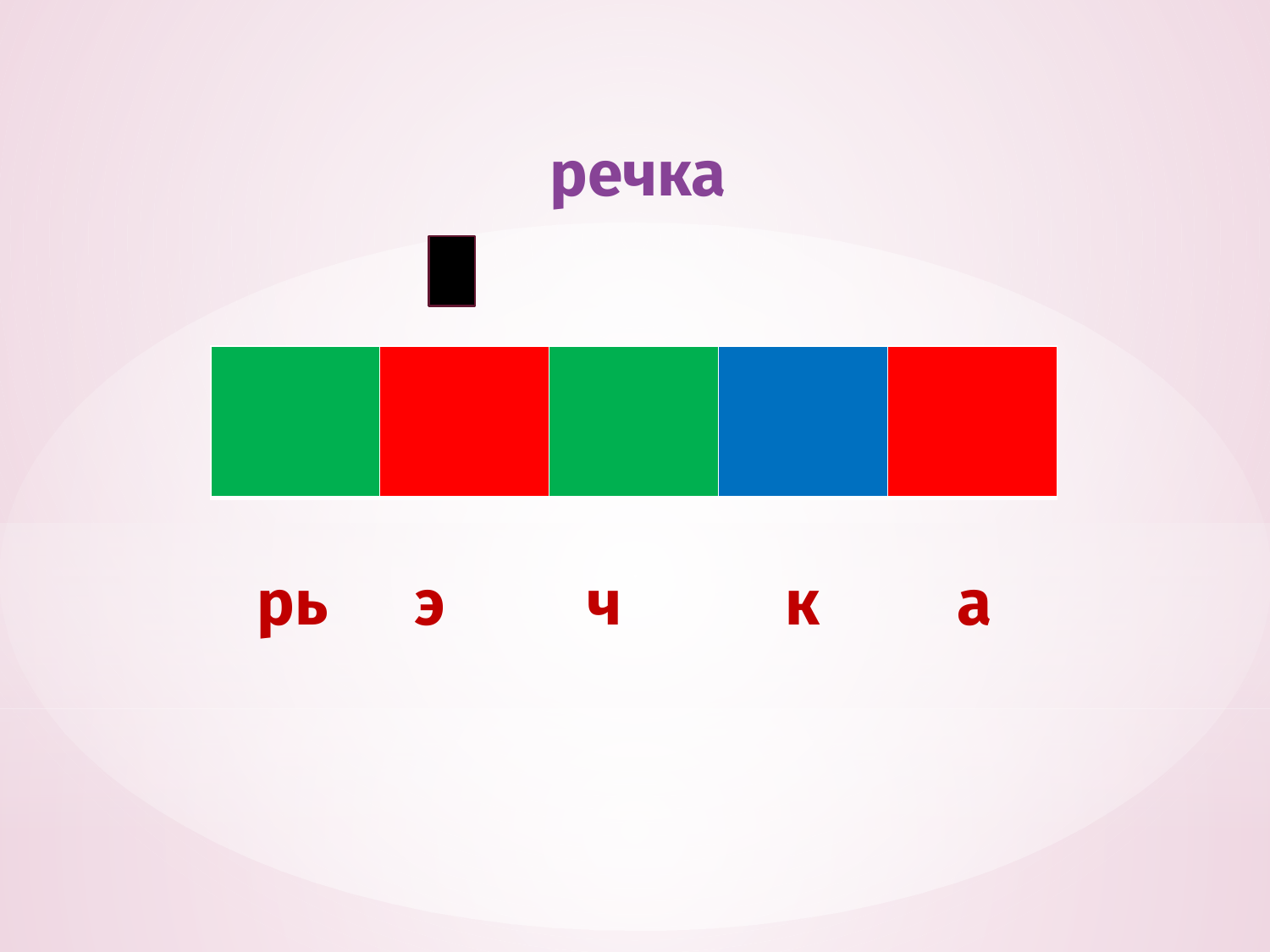

речка

|  |  |  |  |  |
| --- | --- | --- | --- | --- |

рь
э
ч
к
а